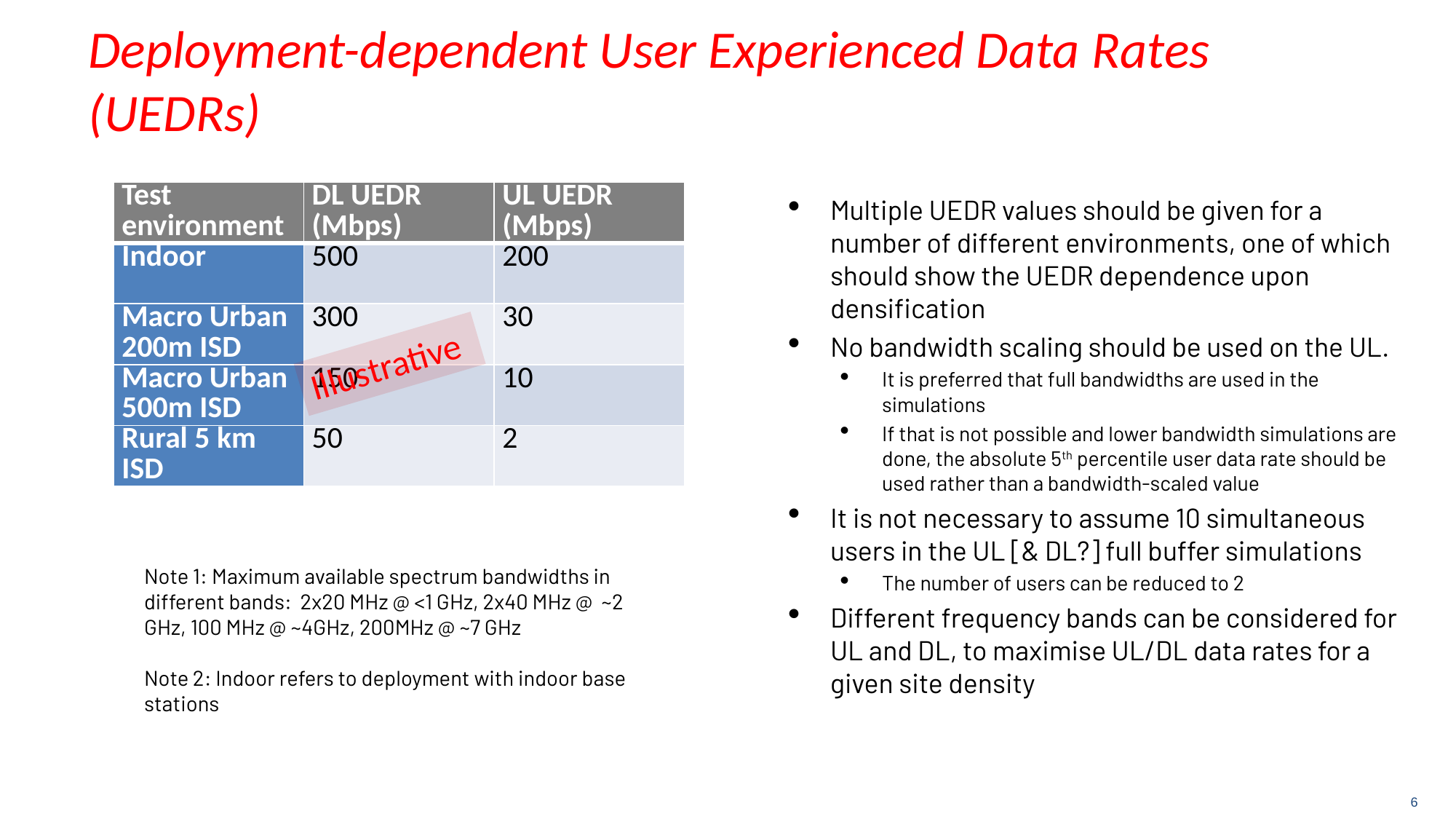

# Deployment-dependent User Experienced Data Rates (UEDRs)
| Test environment | DL UEDR (Mbps) | UL UEDR (Mbps) |
| --- | --- | --- |
| Indoor | 500 | 200 |
| Macro Urban 200m ISD | 300 | 30 |
| Macro Urban 500m ISD | 150 | 10 |
| Rural 5 km ISD | 50 | 2 |
Multiple UEDR values should be given for a number of different environments, one of which should show the UEDR dependence upon densification
No bandwidth scaling should be used on the UL.
It is preferred that full bandwidths are used in the simulations
If that is not possible and lower bandwidth simulations are done, the absolute 5th percentile user data rate should be used rather than a bandwidth-scaled value
It is not necessary to assume 10 simultaneous users in the UL [& DL?] full buffer simulations
The number of users can be reduced to 2
Different frequency bands can be considered for UL and DL, to maximise UL/DL data rates for a given site density

Illustrative
Note 1: Maximum available spectrum bandwidths in different bands:  2x20 MHz @ <1 GHz, 2x40 MHz @  ~2 GHz, 100 MHz @ ~4GHz, 200MHz @ ~7 GHz

Note 2: Indoor refers to deployment with indoor base stations